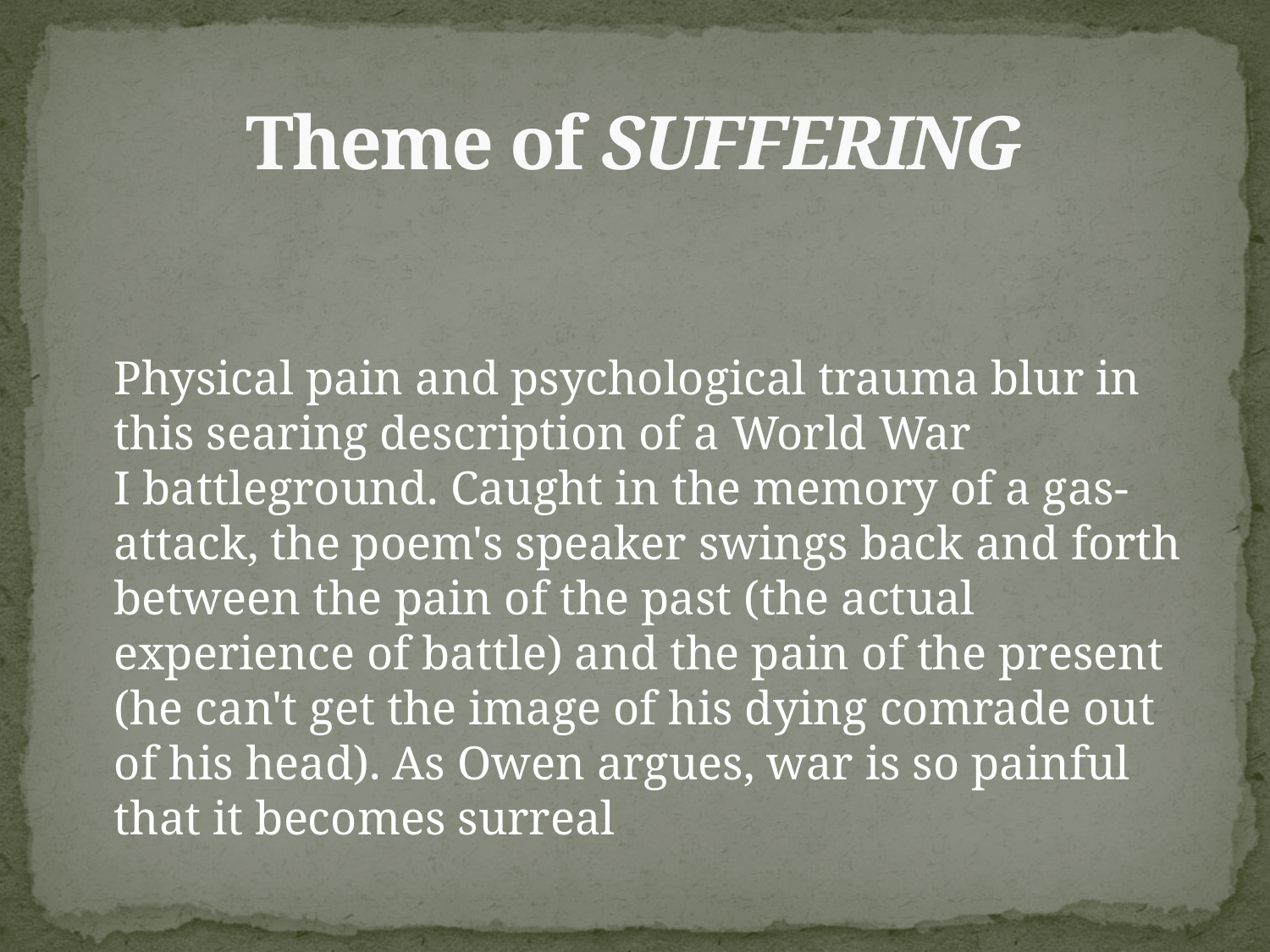

# Theme of SUFFERING

	Physical pain and psychological trauma blur in this searing description of a World War I battleground. Caught in the memory of a gas-attack, the poem's speaker swings back and forth between the pain of the past (the actual experience of battle) and the pain of the present (he can't get the image of his dying comrade out of his head). As Owen argues, war is so painful that it becomes surreal